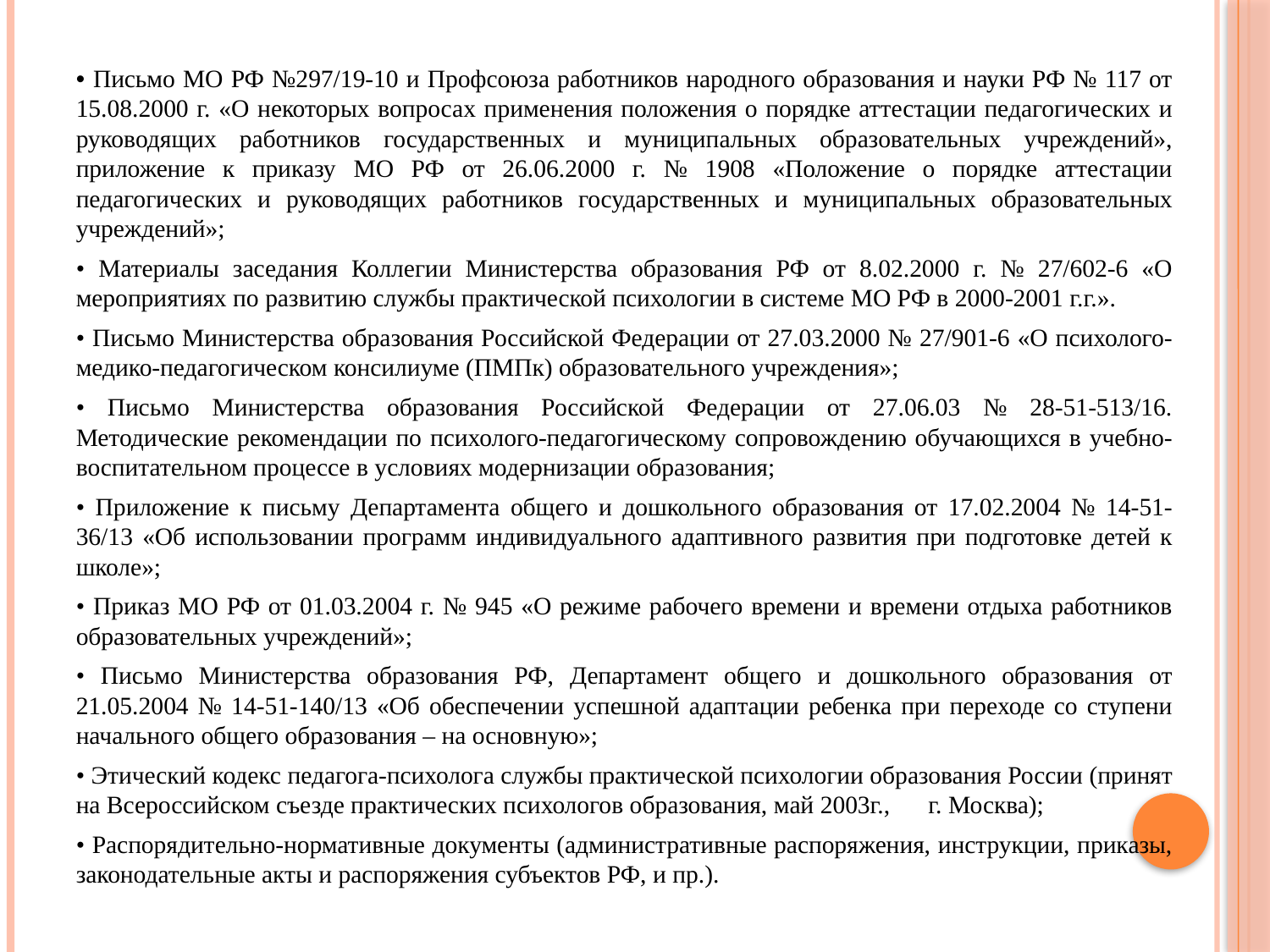

• Письмо МО РФ №297/19-10 и Профсоюза работников народного образования и науки РФ № 117 от 15.08.2000 г. «О некоторых вопросах применения положения о порядке аттестации педагогических и руководящих работников государственных и муниципальных образовательных учреждений», приложение к приказу МО РФ от 26.06.2000 г. № 1908 «Положение о порядке аттестации педагогических и руководящих работников государственных и муниципальных образовательных учреждений»;
• Материалы заседания Коллегии Министерства образования РФ от 8.02.2000 г. № 27/602-6 «О мероприятиях по развитию службы практической психологии в системе МО РФ в 2000-2001 г.г.».
• Письмо Министерства образования Российской Федерации от 27.03.2000 № 27/901-6 «О психолого-медико-педагогическом консилиуме (ПМПк) образовательного учреждения»;
• Письмо Министерства образования Российской Федерации от 27.06.03 № 28-51-513/16. Методические рекомендации по психолого-педагогическому сопровождению обучающихся в учебно-воспитательном процессе в условиях модернизации образования;
• Приложение к письму Департамента общего и дошкольного образования от 17.02.2004 № 14-51-36/13 «Об использовании программ индивидуального адаптивного развития при подготовке детей к школе»;
• Приказ МО РФ от 01.03.2004 г. № 945 «О режиме рабочего времени и времени отдыха работников образовательных учреждений»;
• Письмо Министерства образования РФ, Департамент общего и дошкольного образования от 21.05.2004 № 14-51-140/13 «Об обеспечении успешной адаптации ребенка при переходе со ступени начального общего образования – на основную»;
• Этический кодекс педагога-психолога службы практической психологии образования России (принят на Всероссийском съезде практических психологов образования, май 2003г.,      г. Москва);
• Распорядительно-нормативные документы (административные распоряжения, инструкции, приказы, законодательные акты и распоряжения субъектов РФ, и пр.).